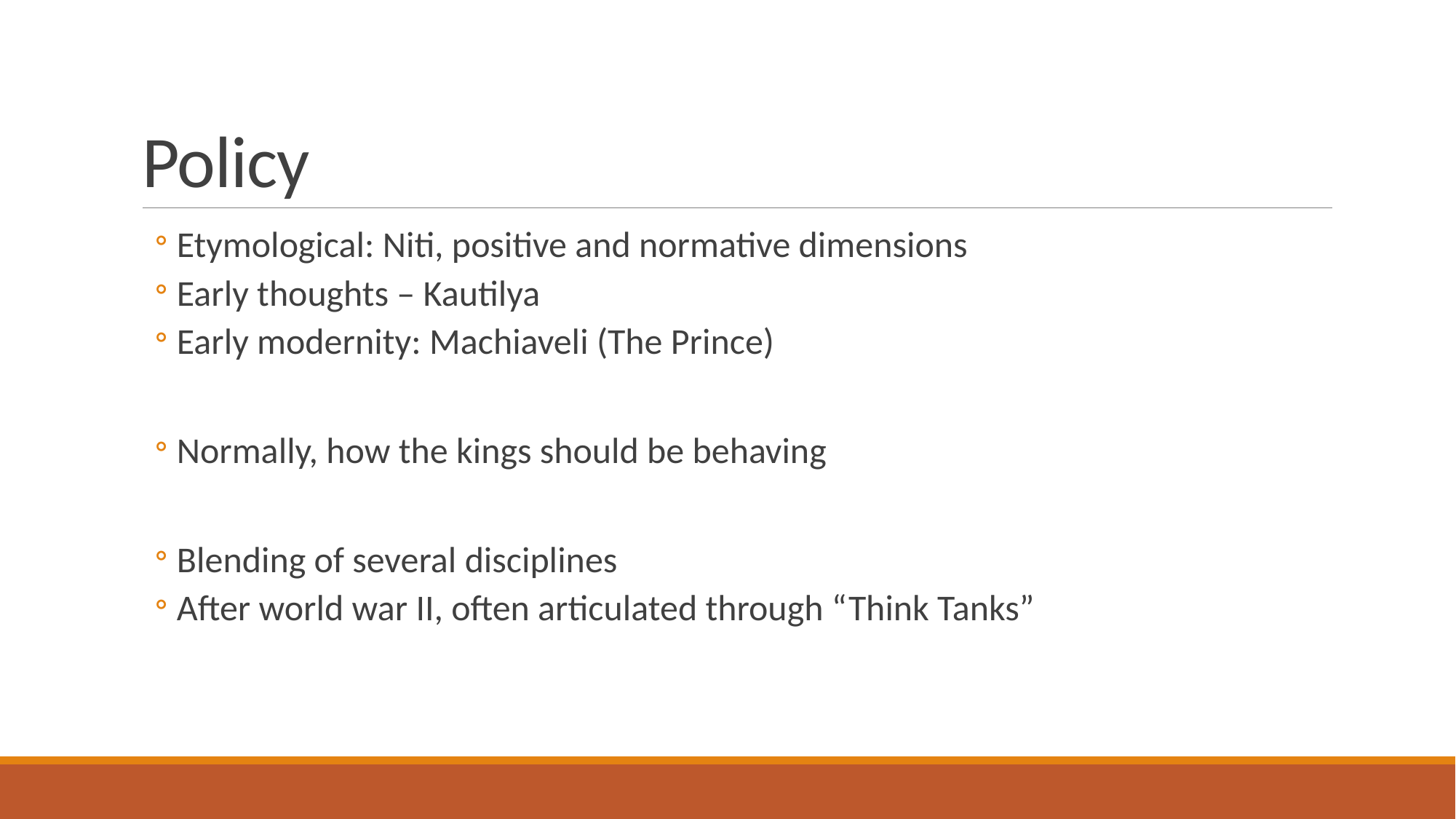

# Policy
Etymological: Niti, positive and normative dimensions
Early thoughts – Kautilya
Early modernity: Machiaveli (The Prince)

Normally, how the kings should be behaving

Blending of several disciplines
After world war II, often articulated through “Think Tanks”